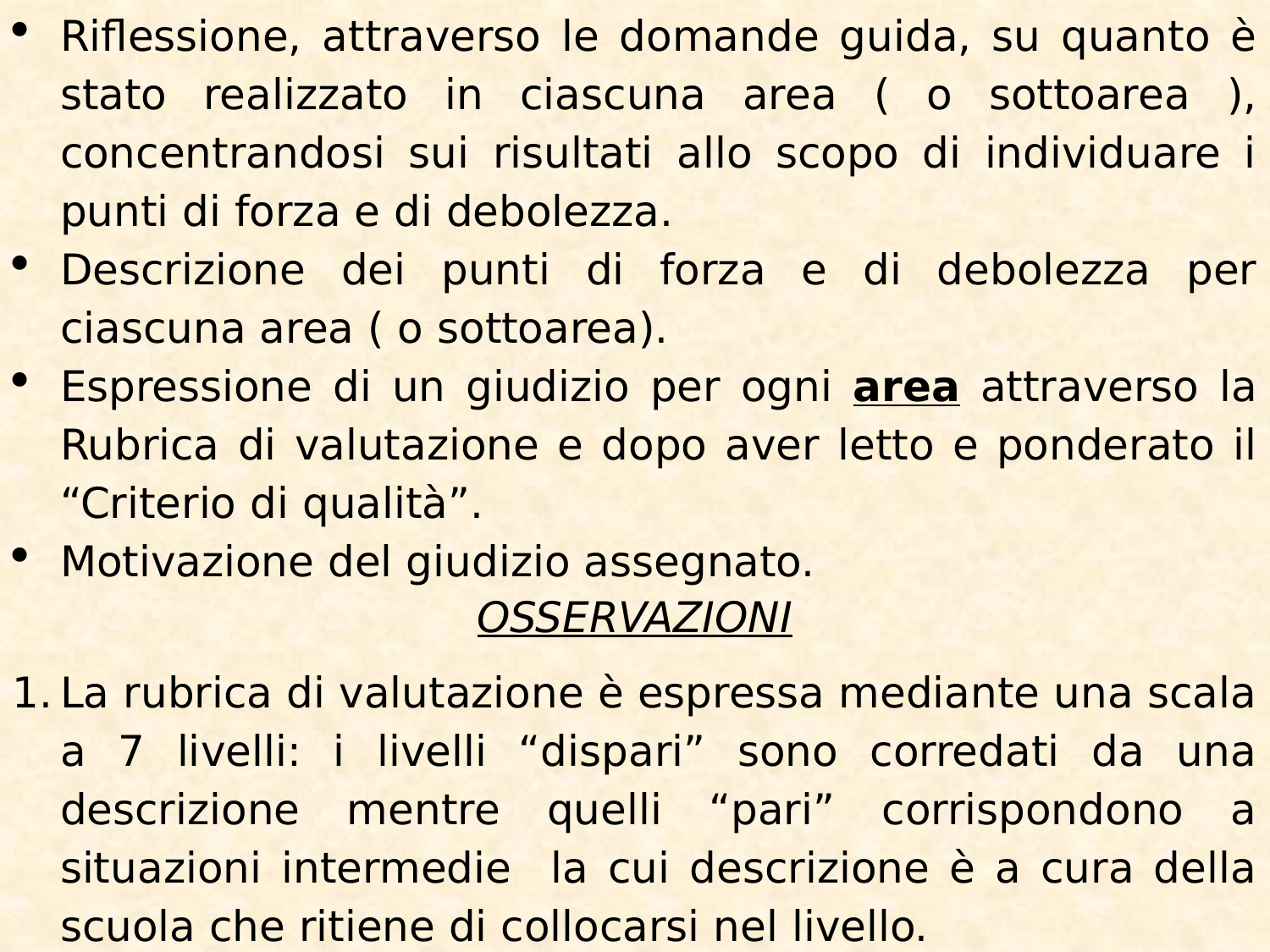

Riflessione, attraverso le domande guida, su quanto è stato realizzato in ciascuna area ( o sottoarea ), concentrandosi sui risultati allo scopo di individuare i punti di forza e di debolezza.
Descrizione dei punti di forza e di debolezza per ciascuna area ( o sottoarea).
Espressione di un giudizio per ogni area attraverso la Rubrica di valutazione e dopo aver letto e ponderato il “Criterio di qualità”.
Motivazione del giudizio assegnato.
OSSERVAZIONI
La rubrica di valutazione è espressa mediante una scala a 7 livelli: i livelli “dispari” sono corredati da una descrizione mentre quelli “pari” corrispondono a situazioni intermedie  la cui descrizione è a cura della scuola che ritiene di collocarsi nel livello.